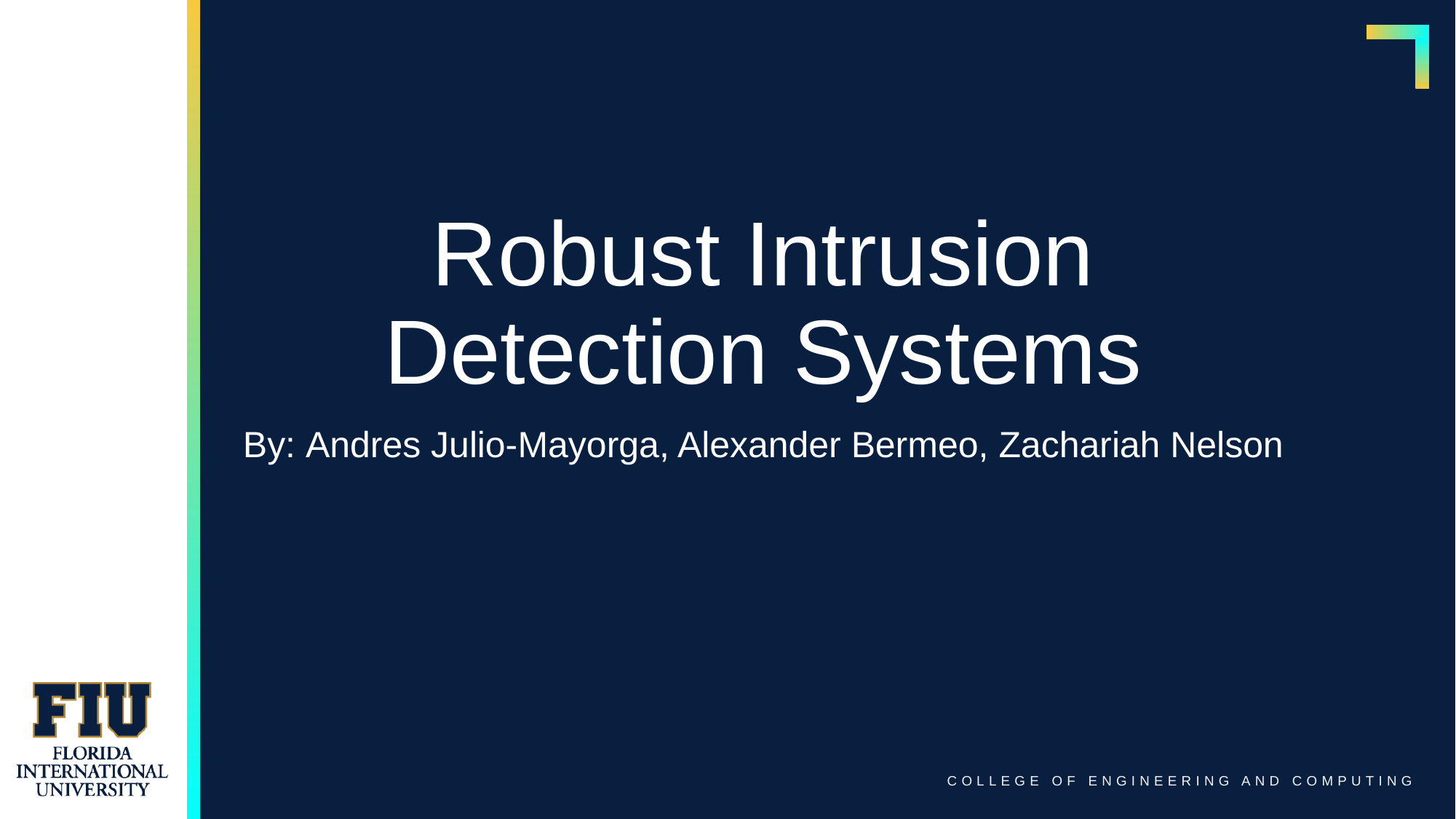

# Robust Intrusion Detection Systems
By: Andres Julio-Mayorga, Alexander Bermeo, Zachariah Nelson